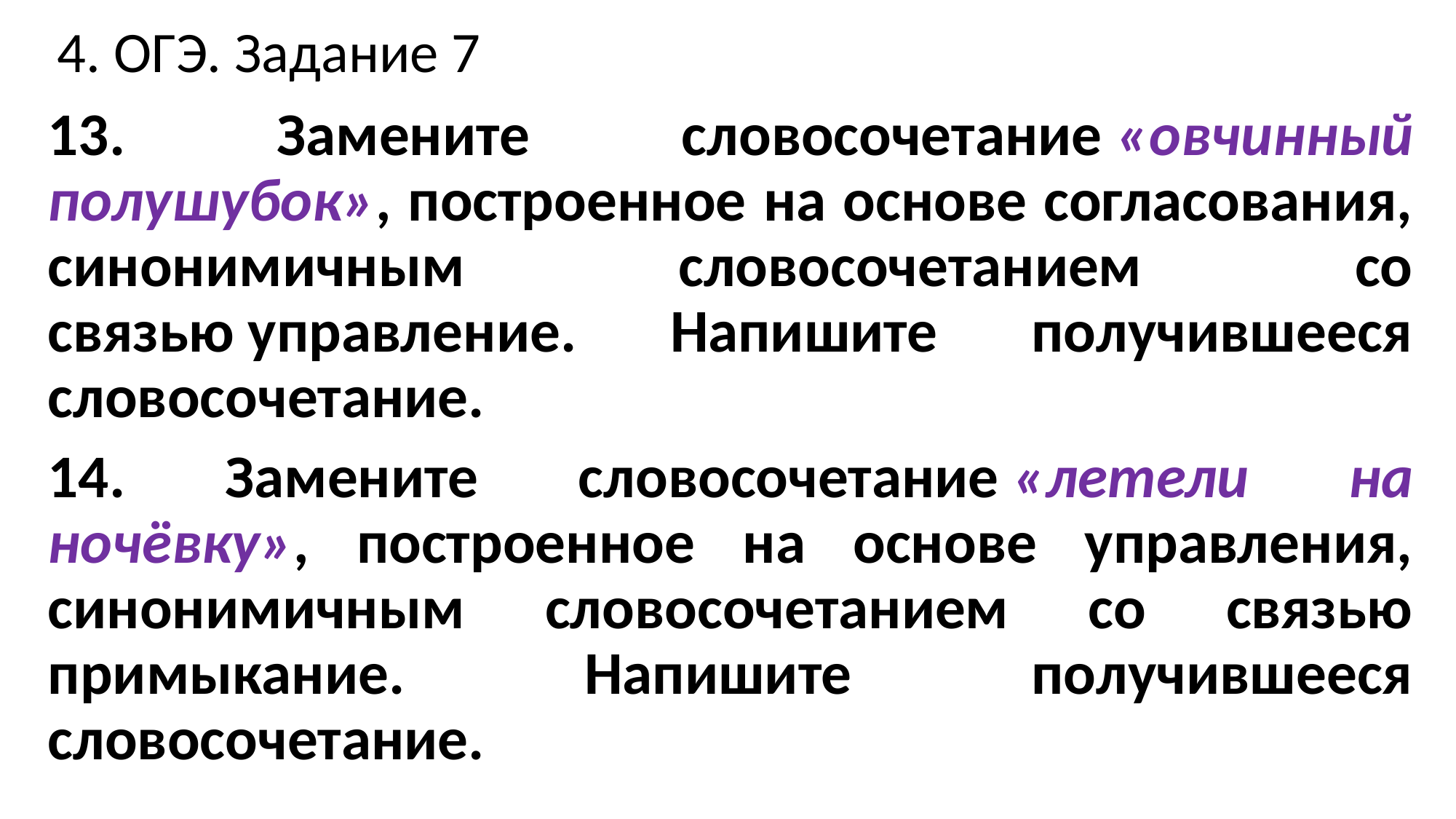

# 4. ОГЭ. Задание 7
13. Замените словосочетание «овчинный полушубок», построенное на основе согласования, синонимичным словосочетанием со связью управление. Напишите получившееся словосочетание.
14. Замените словосочетание «летели на ночёвку», построенное на основе управления, синонимичным словосочетанием со связью примыкание. Напишите получившееся словосочетание.